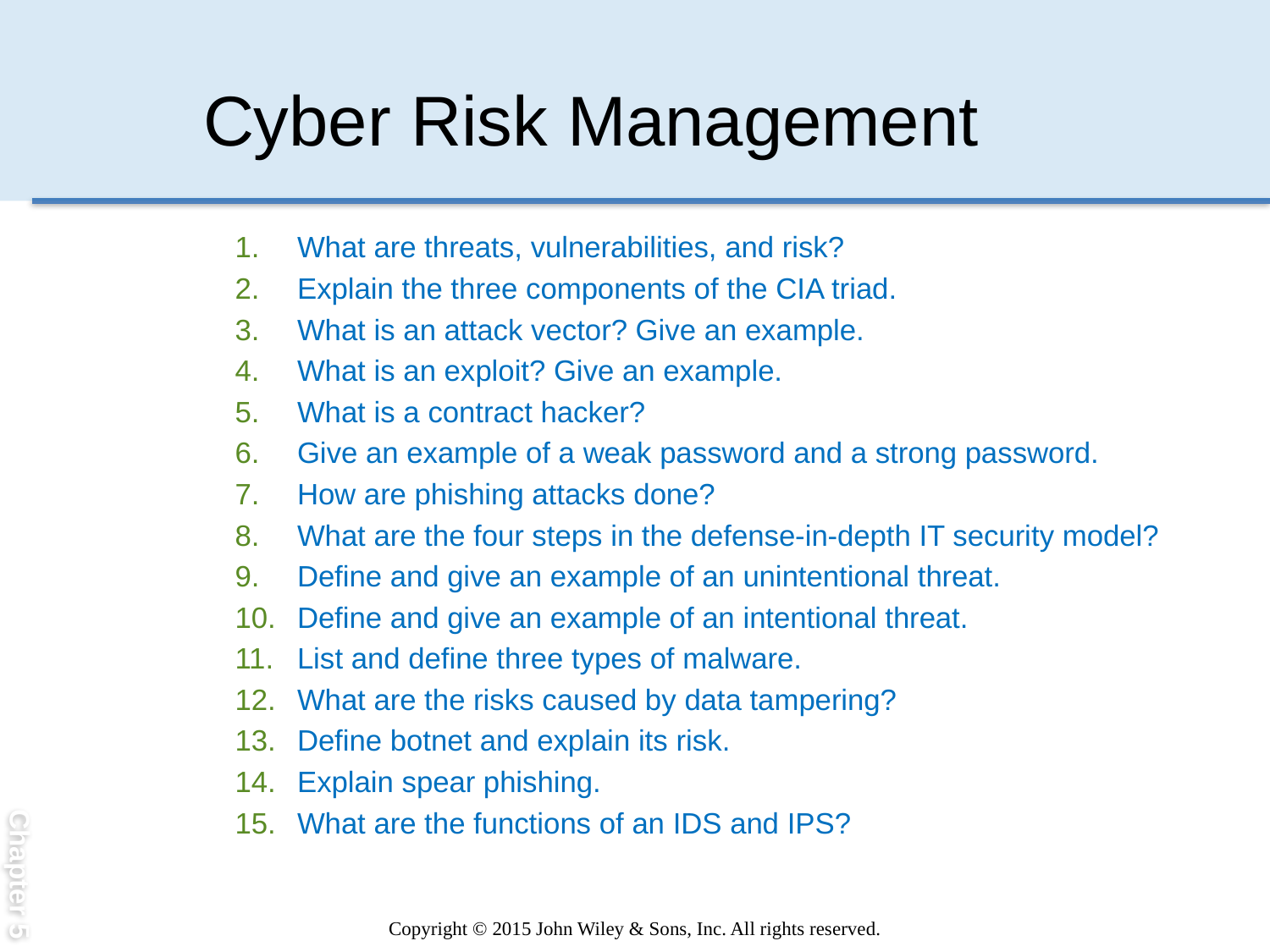

Chapter 5
# Cyber Risk Management
What are threats, vulnerabilities, and risk?
Explain the three components of the CIA triad.
What is an attack vector? Give an example.
What is an exploit? Give an example.
What is a contract hacker?
Give an example of a weak password and a strong password.
How are phishing attacks done?
What are the four steps in the defense-in-depth IT security model?
Define and give an example of an unintentional threat.
Define and give an example of an intentional threat.
List and define three types of malware.
What are the risks caused by data tampering?
Define botnet and explain its risk.
Explain spear phishing.
What are the functions of an IDS and IPS?